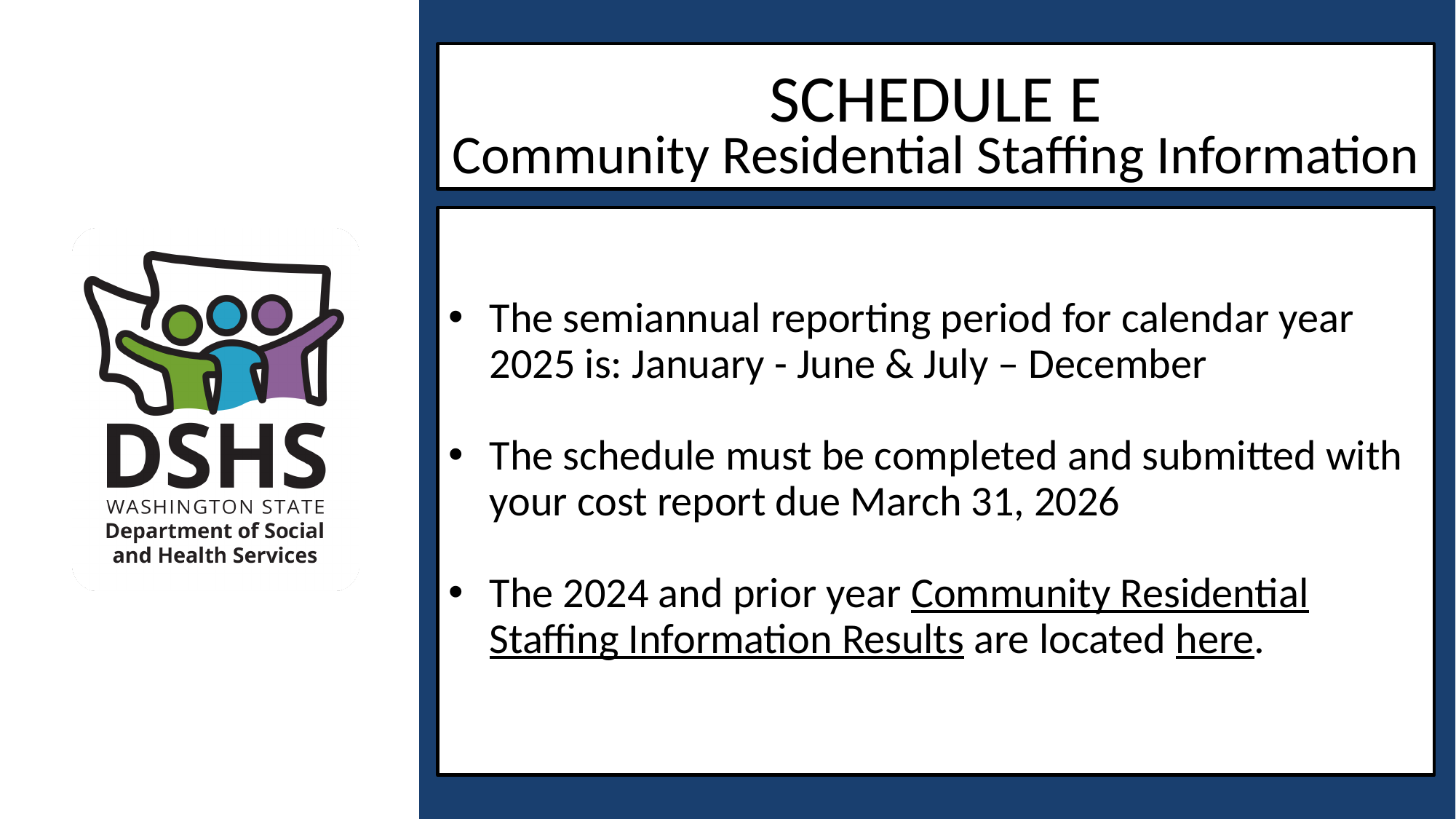

# SCHEDULE E Community Residential Staffing Information

The semiannual reporting period for calendar year 2025 is: January - June & July – December

The schedule must be completed and submitted with your cost report due March 31, 2026

The 2024 and prior year Community Residential Staffing Information Results are located here.